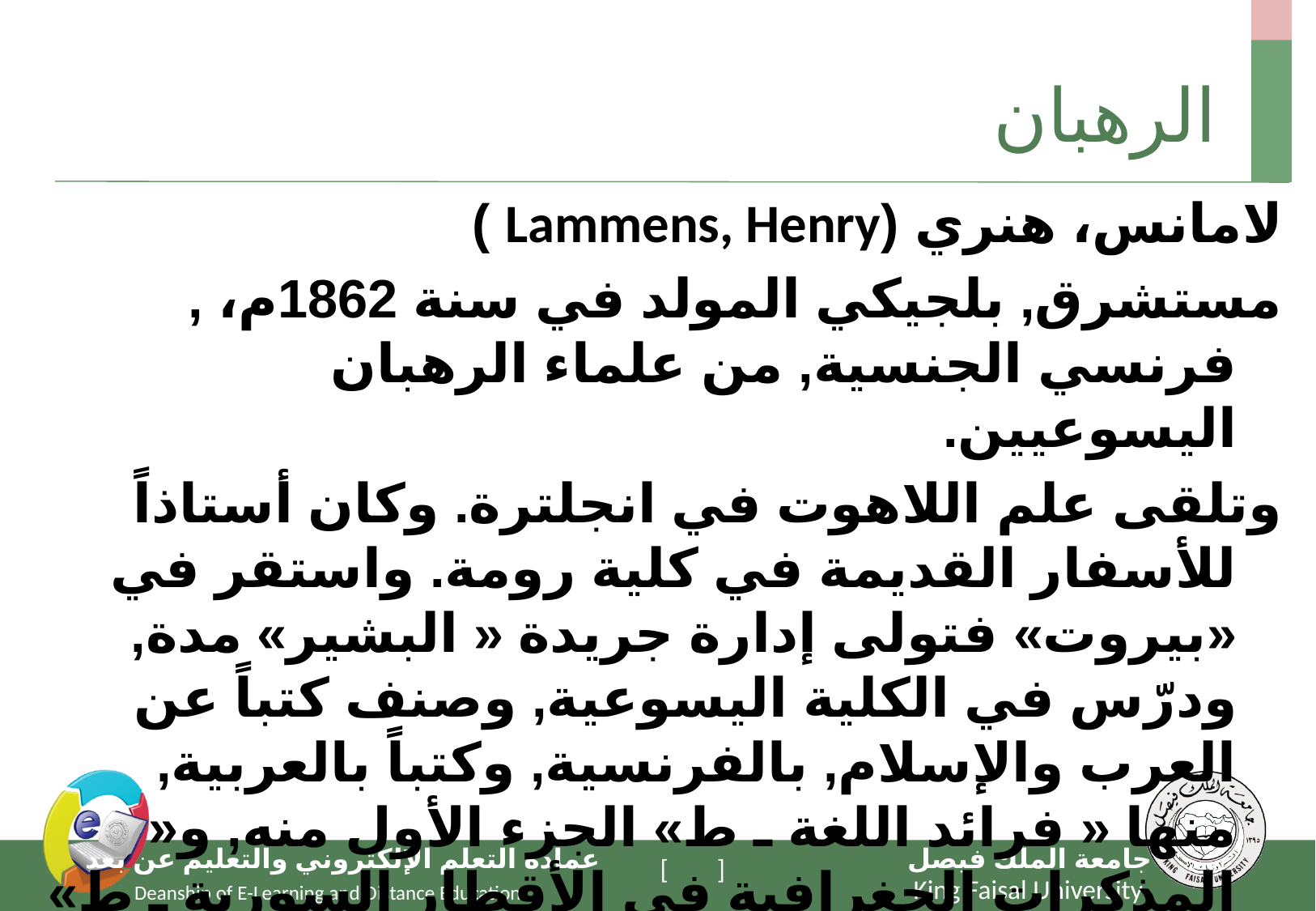

# الرهبان
لامانس، هنري (Lammens, Henry )
مستشرق, بلجيكي المولد في سنة 1862م، , فرنسي الجنسية, من علماء الرهبان اليسوعيين.
وتلقى علم اللاهوت في انجلترة. وكان أستاذاً للأسفار القديمة في كلية رومة. واستقر في «بيروت» فتولى إدارة جريدة « البشير» مدة, ودرّس في الكلية اليسوعية, وصنف كتباً عن العرب والإسلام, بالفرنسية, وكتباً بالعربية, منها « فرائد اللغة ـ ط» الجزء الأول منه, و« المذكرات الجغرافية في الأقطار السورية ـ ط» رسالة, و« تسريح الأبصار فيما يحتوي لبنان من الاَثار ـ ط» جزآن, و« الألفاظ الفرنسية المشتقة من العربية ـ ط»